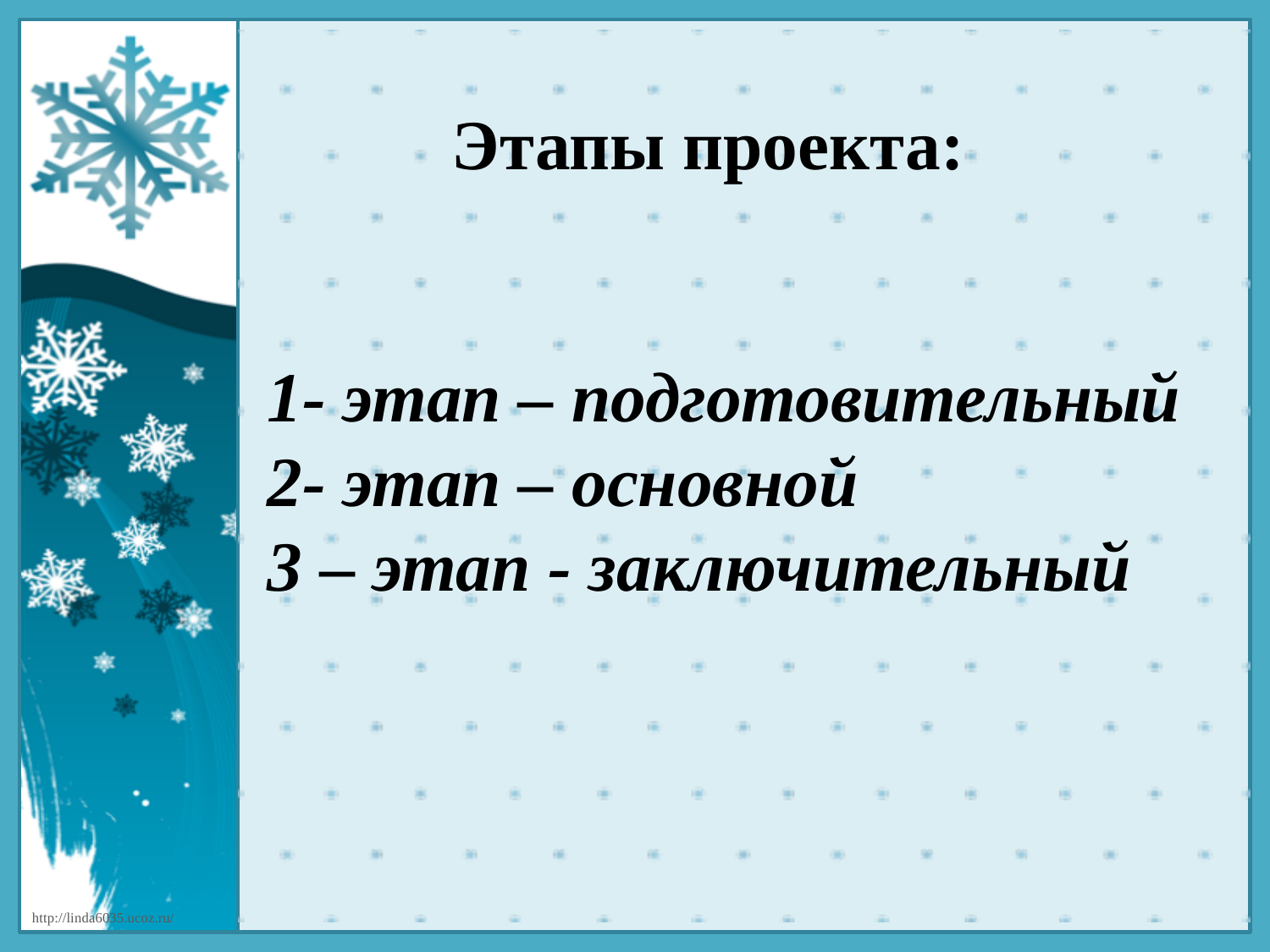

Этапы проекта:

1- этап – подготовительный
2- этап – основной
3 – этап - заключительный